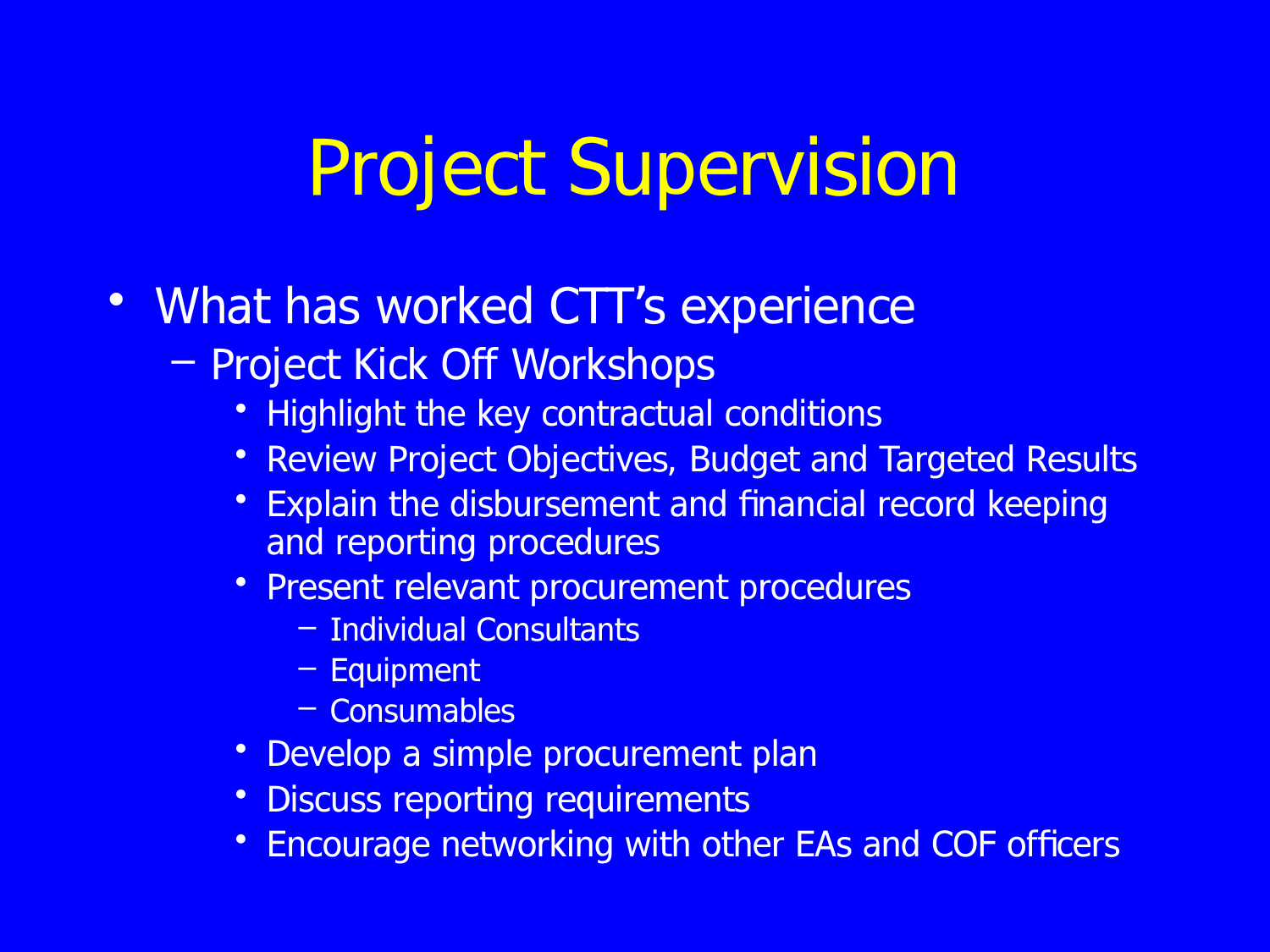

# Project Supervision
What has worked CTT’s experience
Project Kick Off Workshops
Highlight the key contractual conditions
Review Project Objectives, Budget and Targeted Results
Explain the disbursement and financial record keeping and reporting procedures
Present relevant procurement procedures
Individual Consultants
Equipment
Consumables
Develop a simple procurement plan
Discuss reporting requirements
Encourage networking with other EAs and COF officers